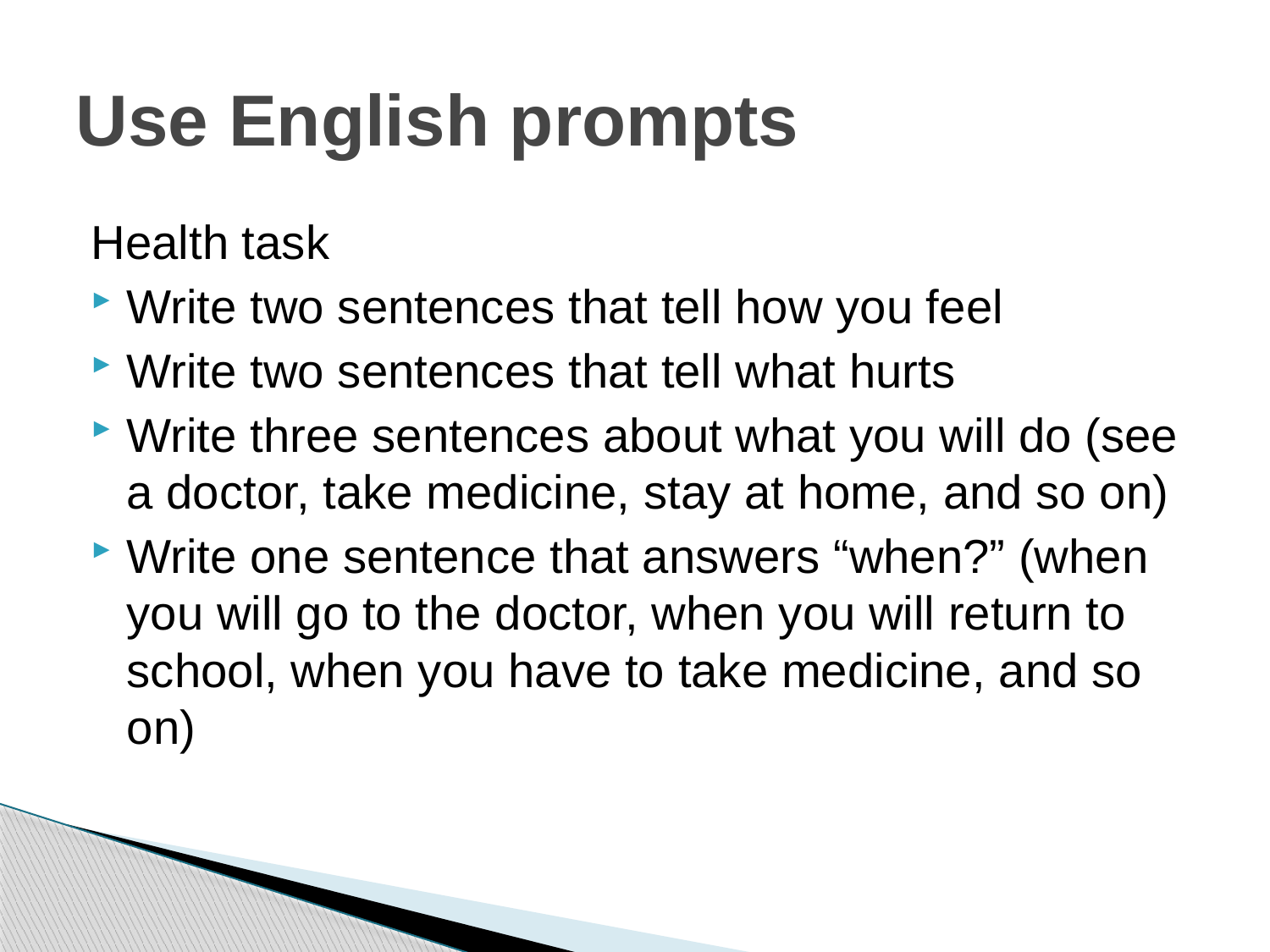

# Use English prompts
Health task
Write two sentences that tell how you feel
Write two sentences that tell what hurts
Write three sentences about what you will do (see a doctor, take medicine, stay at home, and so on)
Write one sentence that answers “when?” (when you will go to the doctor, when you will return to school, when you have to take medicine, and so on)